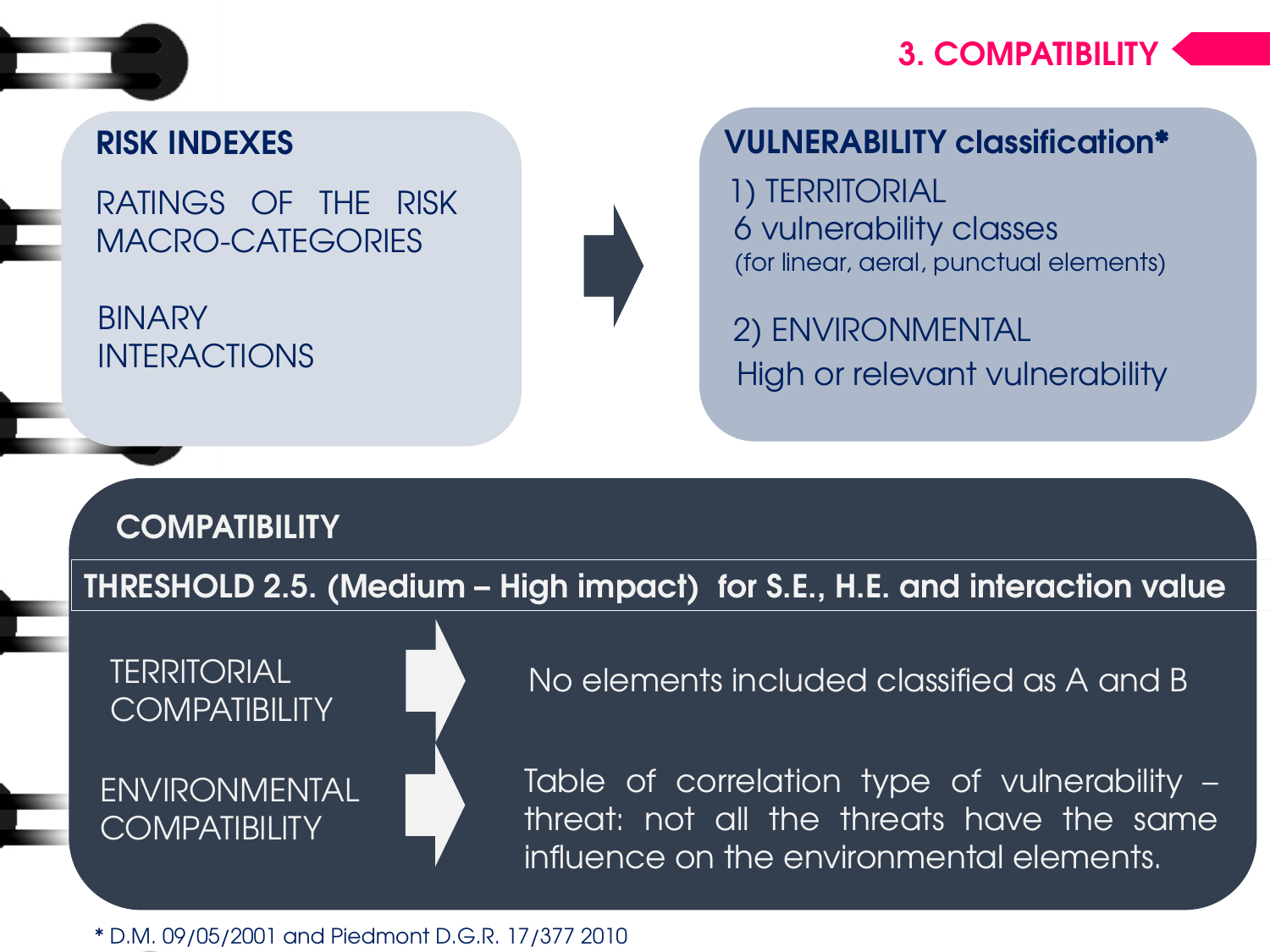

3. COMPATIBILITY

VULNERABILITY classification*
RISK INDEXES
1) TERRITORIAL
RATINGS OF THE RISK MACRO-CATEGORIES
6 vulnerability classes
(for linear, aeral, punctual elements)

BINARY INTERACTIONS
2) ENVIRONMENTAL
High or relevant vulnerability

COMPATIBILITY
THRESHOLD 2.5. (Medium – High impact)  for S.E., H.E. and interaction value
TERRITORIAL COMPATIBILITY

No elements included classified as A and B
Table of correlation type of vulnerability – threat: not all the threats have the same influence on the environmental elements.
ENVIRONMENTAL COMPATIBILITY

* D.M. 09/05/2001 and Piedmont D.G.R. 17/377 2010